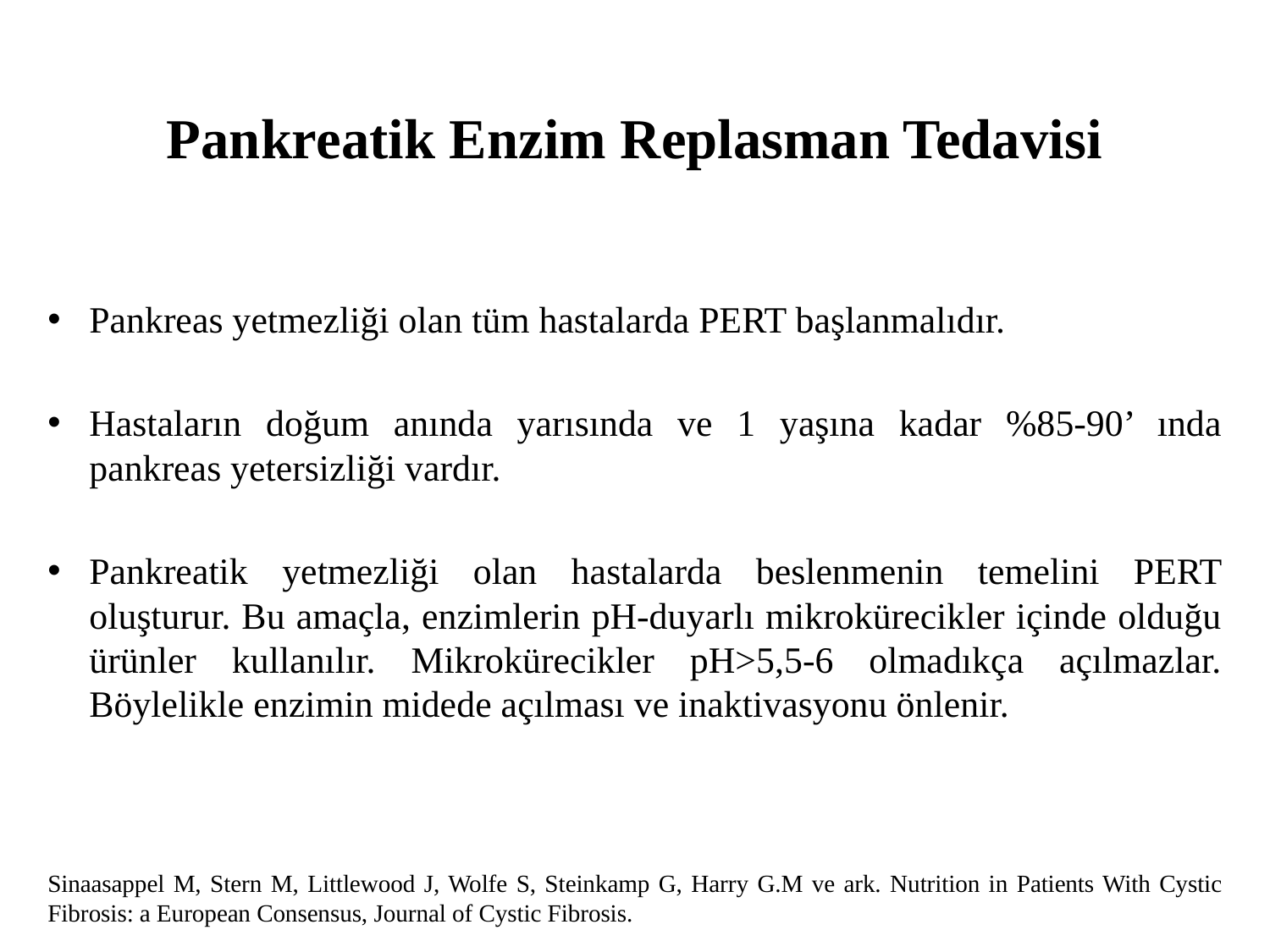

# Pankreatik Enzim Replasman Tedavisi

Pankreas yetmezliği olan tüm hastalarda PERT başlanmalıdır.

Hastaların doğum anında yarısında ve 1 yaşına kadar %85-90’ ında pankreas yetersizliği vardır.

Pankreatik yetmezliği olan hastalarda beslenmenin temelini PERT oluşturur. Bu amaçla, enzimlerin pH-duyarlı mikrokürecikler içinde olduğu ürünler kullanılır. Mikrokürecikler pH>5,5-6 olmadıkça açılmazlar. Böylelikle enzimin midede açılması ve inaktivasyonu önlenir.

Sinaasappel M, Stern M, Littlewood J, Wolfe S, Steinkamp G, Harry G.M ve ark. Nutrition in Patients With Cystic Fibrosis: a European Consensus, Journal of Cystic Fibrosis.